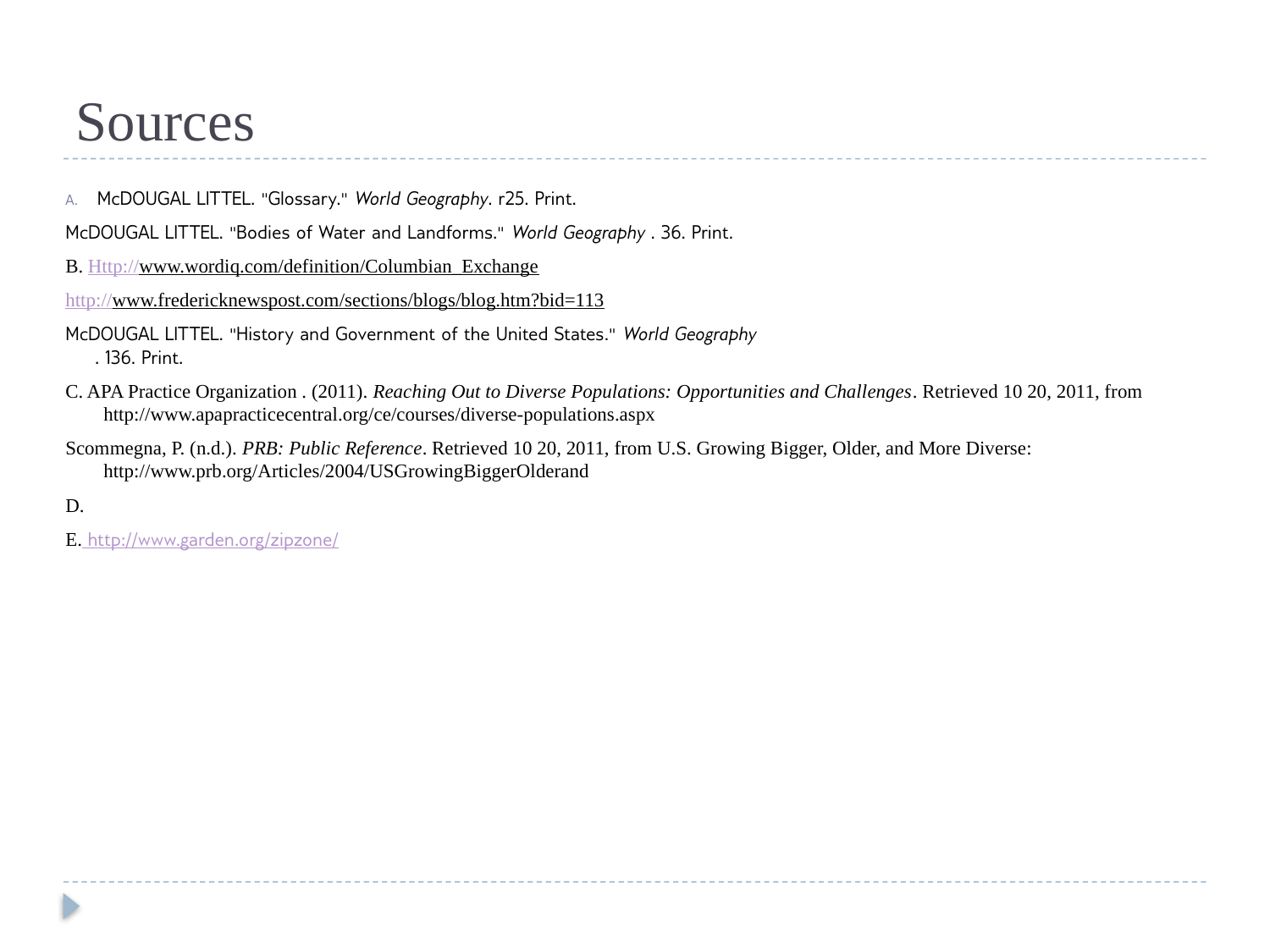

# Sources
McDOUGAL LITTEL. "Glossary." World Geography. r25. Print.
McDOUGAL LITTEL. "Bodies of Water and Landforms." World Geography . 36. Print.
B. Http://www.wordiq.com/definition/Columbian_Exchange
http://www.fredericknewspost.com/sections/blogs/blog.htm?bid=113
McDOUGAL LITTEL. "History and Government of the United States." World Geography
     . 136. Print.
C. APA Practice Organization . (2011). Reaching Out to Diverse Populations: Opportunities and Challenges. Retrieved 10 20, 2011, from http://www.apapracticecentral.org/ce/courses/diverse-populations.aspx
Scommegna, P. (n.d.). PRB: Public Reference. Retrieved 10 20, 2011, from U.S. Growing Bigger, Older, and More Diverse: http://www.prb.org/Articles/2004/USGrowingBiggerOlderand
D.
E. http://www.garden.org/zipzone/